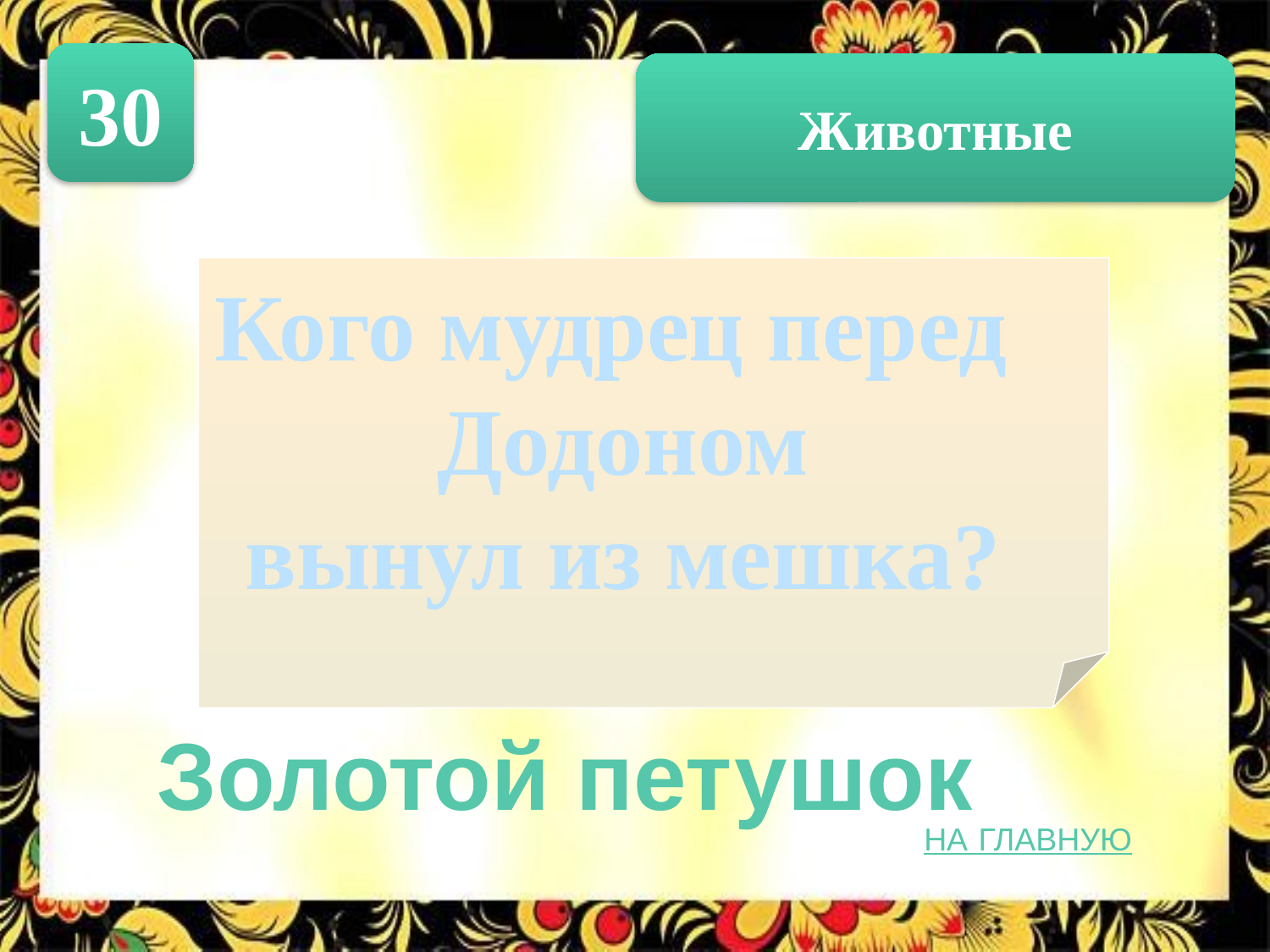

30
Животные

Кого мудрец перед
Додоном
вынул из мешка?

Золотой петушок
НА ГЛАВНУЮ